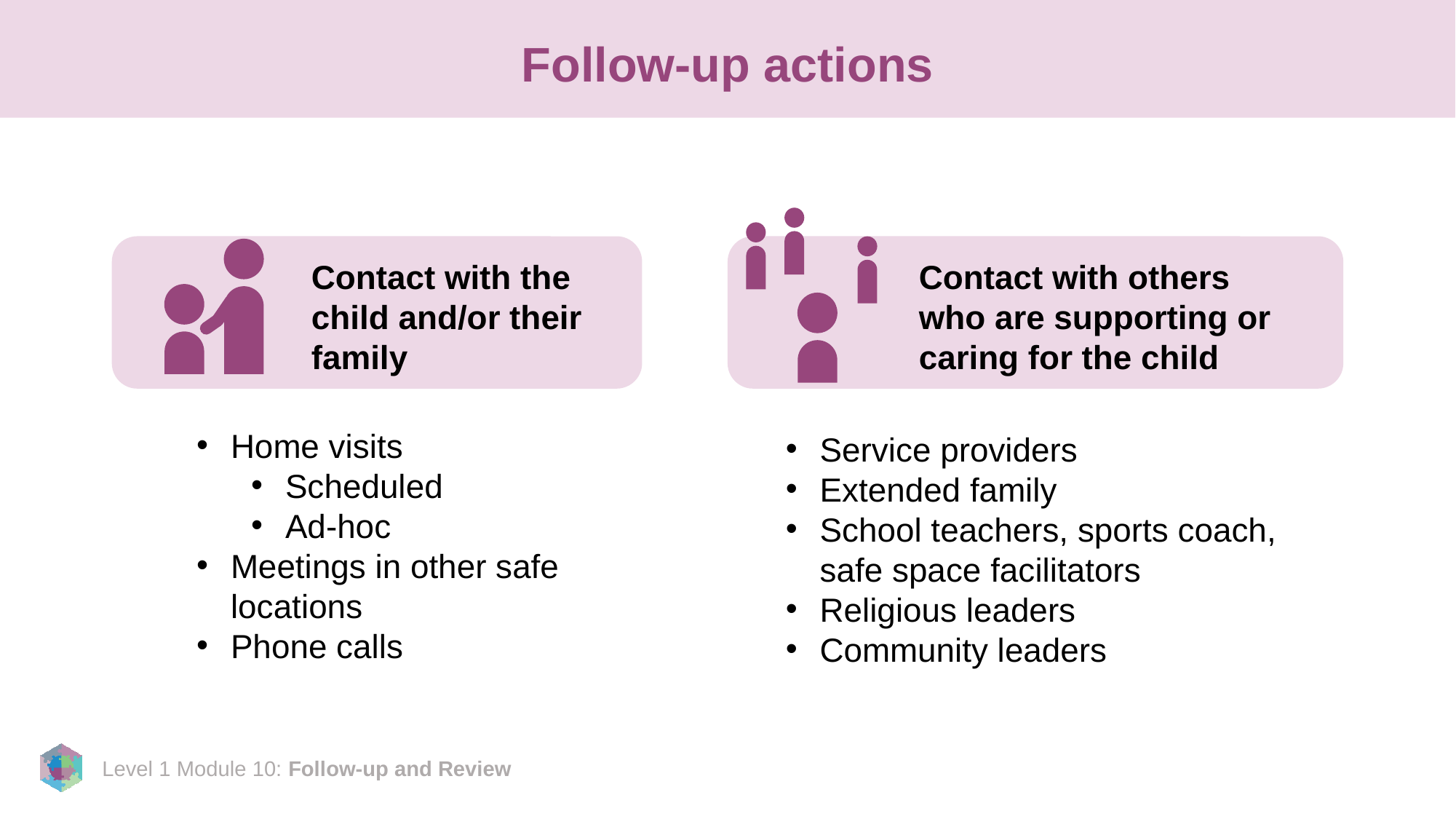

# Follow-up actions

Contact with the child and/or their family
Contact with others who are supporting or caring for the child
Home visits
Scheduled
Ad-hoc
Meetings in other safe locations
Phone calls
Service providers
Extended family
School teachers, sports coach, safe space facilitators
Religious leaders
Community leaders